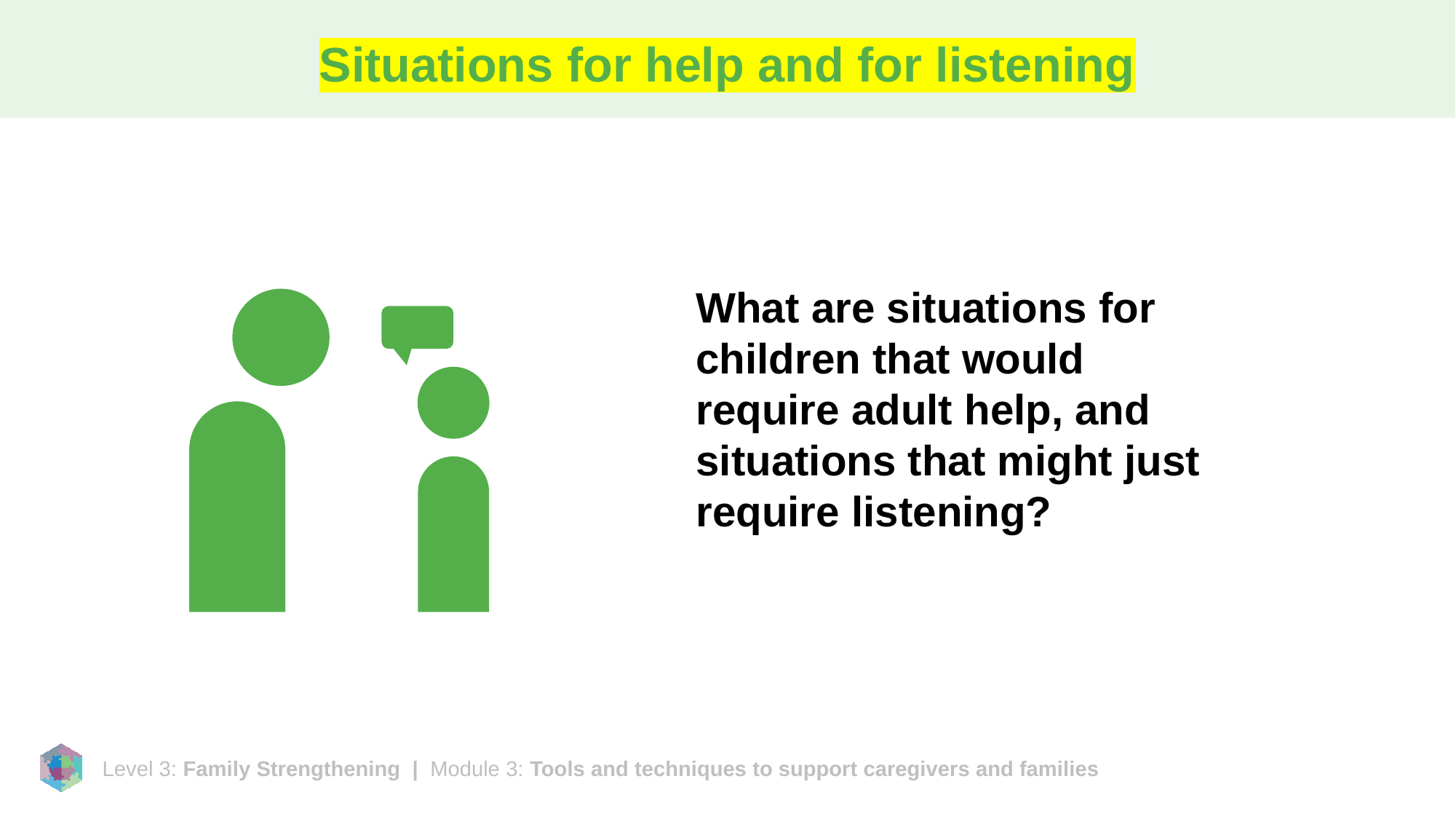

# Situations for help and for listening
What are situations for children that would require adult help, and situations that might just require listening?